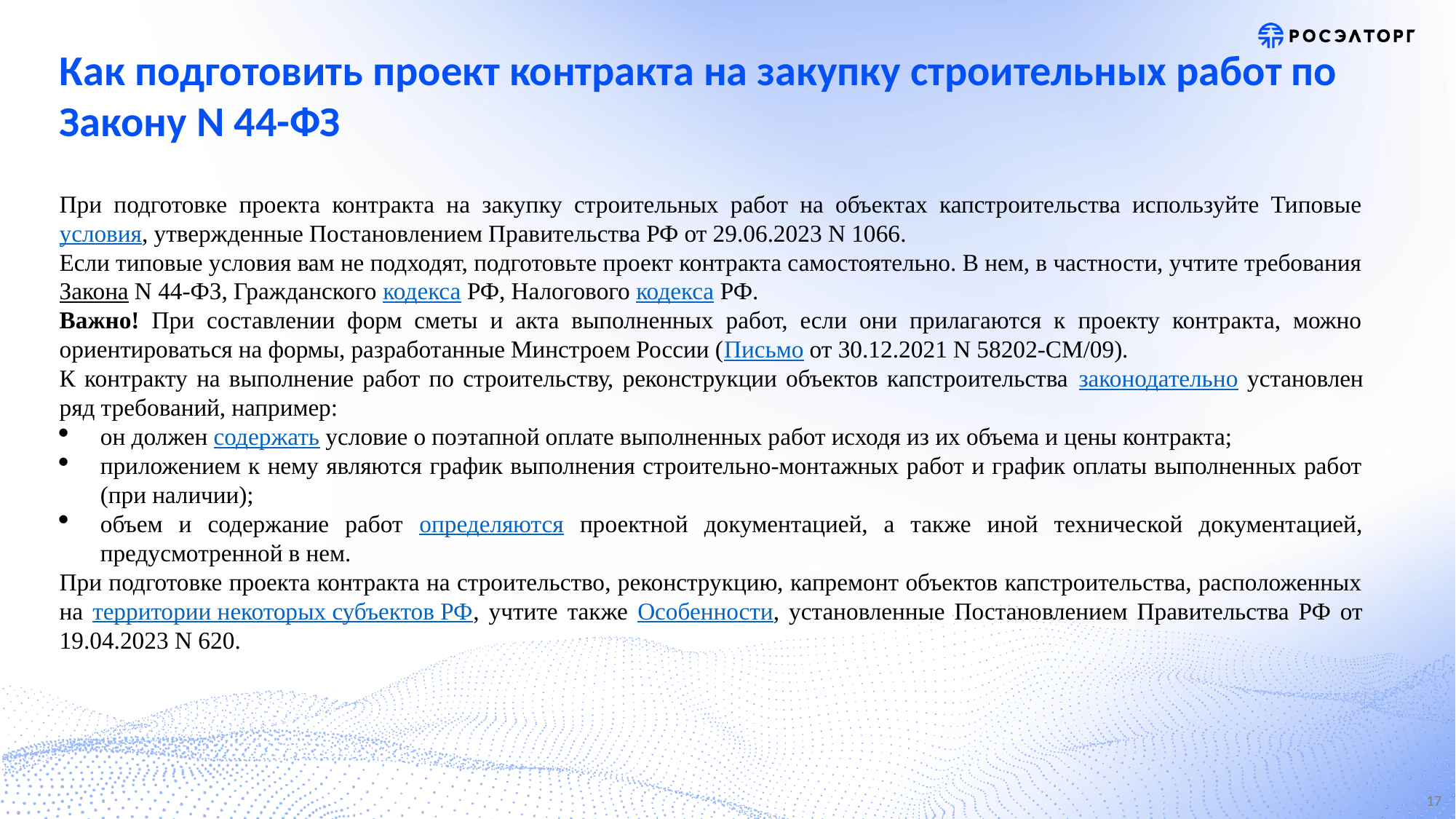

# Как подготовить проект контракта на закупку строительных работ по Закону N 44-ФЗ
При подготовке проекта контракта на закупку строительных работ на объектах капстроительства используйте Типовые условия, утвержденные Постановлением Правительства РФ от 29.06.2023 N 1066.
Если типовые условия вам не подходят, подготовьте проект контракта самостоятельно. В нем, в частности, учтите требования Закона N 44-ФЗ, Гражданского кодекса РФ, Налогового кодекса РФ.
Важно! При составлении форм сметы и акта выполненных работ, если они прилагаются к проекту контракта, можно ориентироваться на формы, разработанные Минстроем России (Письмо от 30.12.2021 N 58202-СМ/09).
К контракту на выполнение работ по строительству, реконструкции объектов капстроительства законодательно установлен ряд требований, например:
он должен содержать условие о поэтапной оплате выполненных работ исходя из их объема и цены контракта;
приложением к нему являются график выполнения строительно-монтажных работ и график оплаты выполненных работ (при наличии);
объем и содержание работ определяются проектной документацией, а также иной технической документацией, предусмотренной в нем.
При подготовке проекта контракта на строительство, реконструкцию, капремонт объектов капстроительства, расположенных на территории некоторых субъектов РФ, учтите также Особенности, установленные Постановлением Правительства РФ от 19.04.2023 N 620.